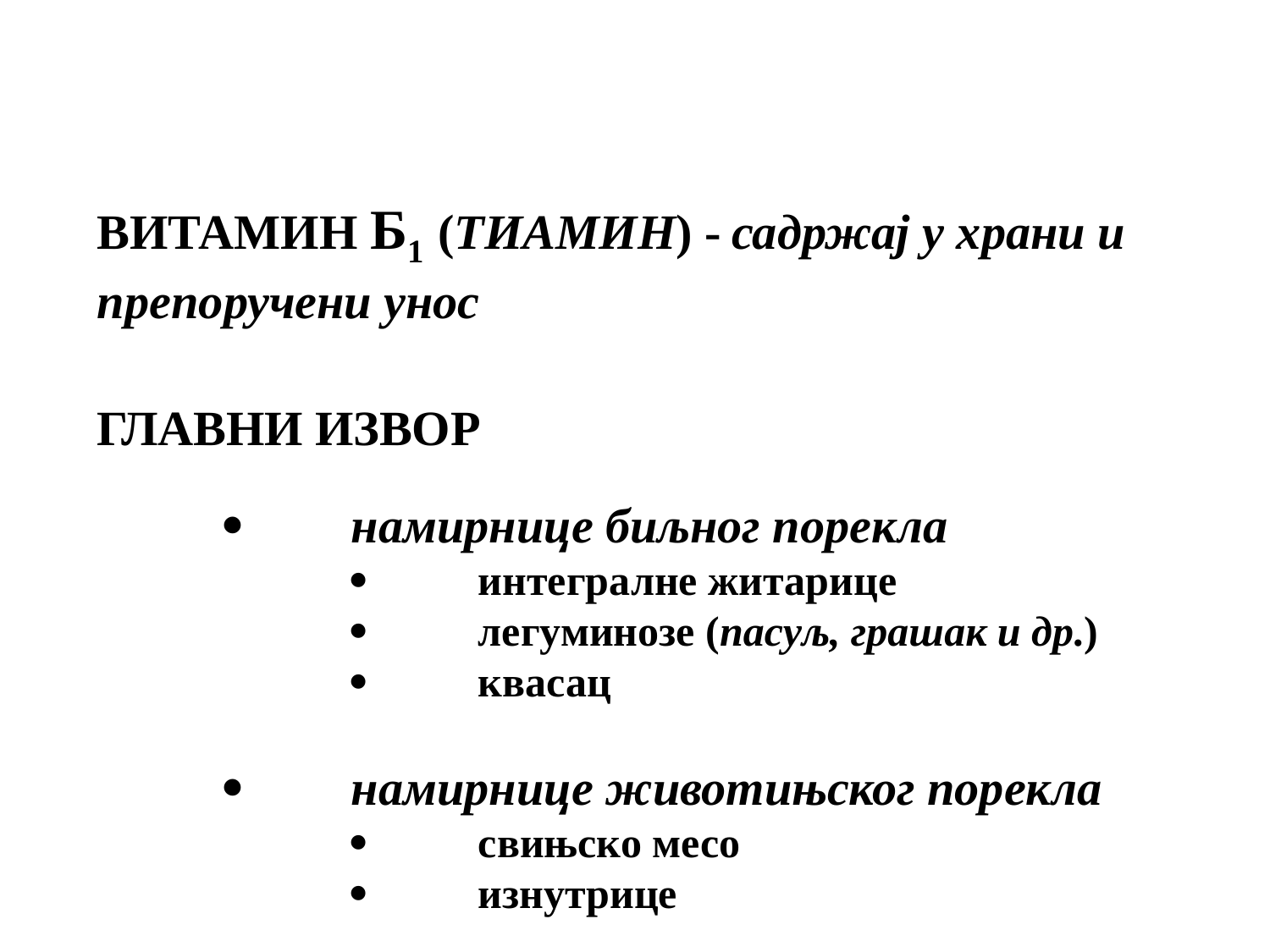

ВИТАМИН Б1 (ТИАМИН) - садржај у храни и препоручени унос

ГЛАВНИ ИЗВОР

•	намирнице биљног порекла
•	интегралне житарице
•	легуминозе (пасуљ, грашак и др.)
•	квасац

•	намирнице животињског порекла
•	свињско месо
•	изнутрице